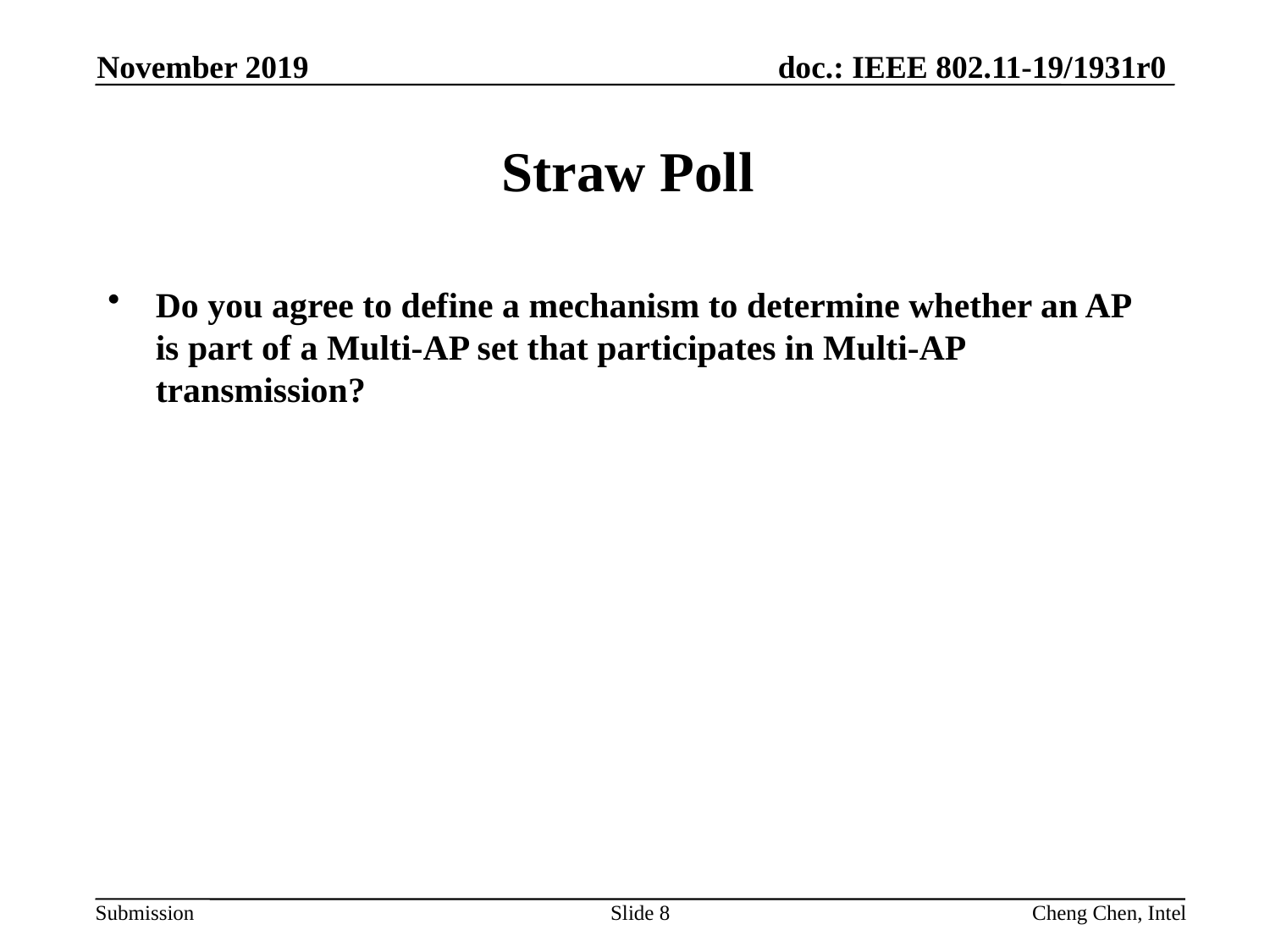

November 2019
# Straw Poll
Do you agree to define a mechanism to determine whether an AP is part of a Multi-AP set that participates in Multi-AP transmission?

Slide 8
Cheng Chen, Intel